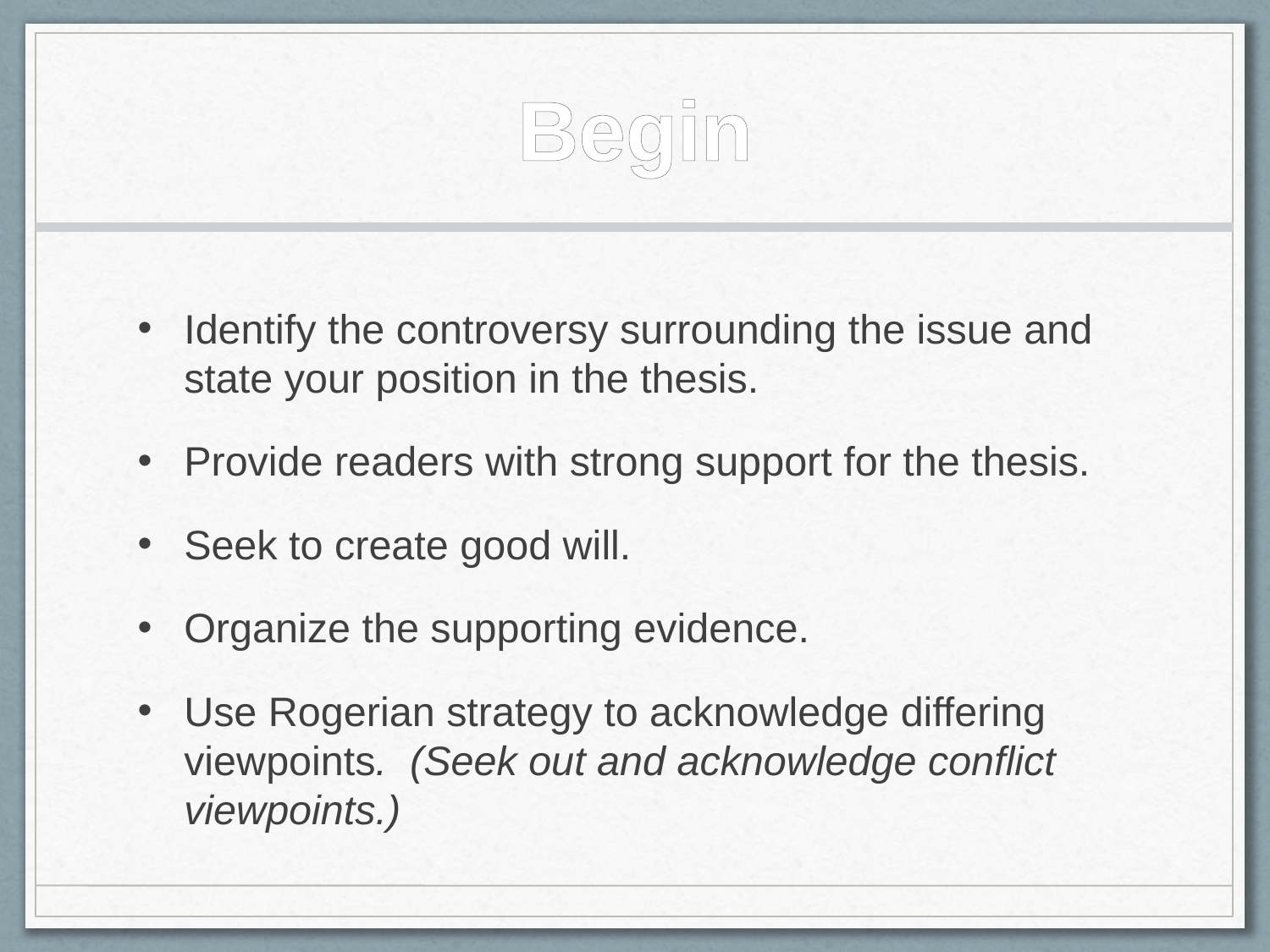

# Begin
Identify the controversy surrounding the issue and state your position in the thesis.
Provide readers with strong support for the thesis.
Seek to create good will.
Organize the supporting evidence.
Use Rogerian strategy to acknowledge differing viewpoints.  (Seek out and acknowledge conflict viewpoints.)